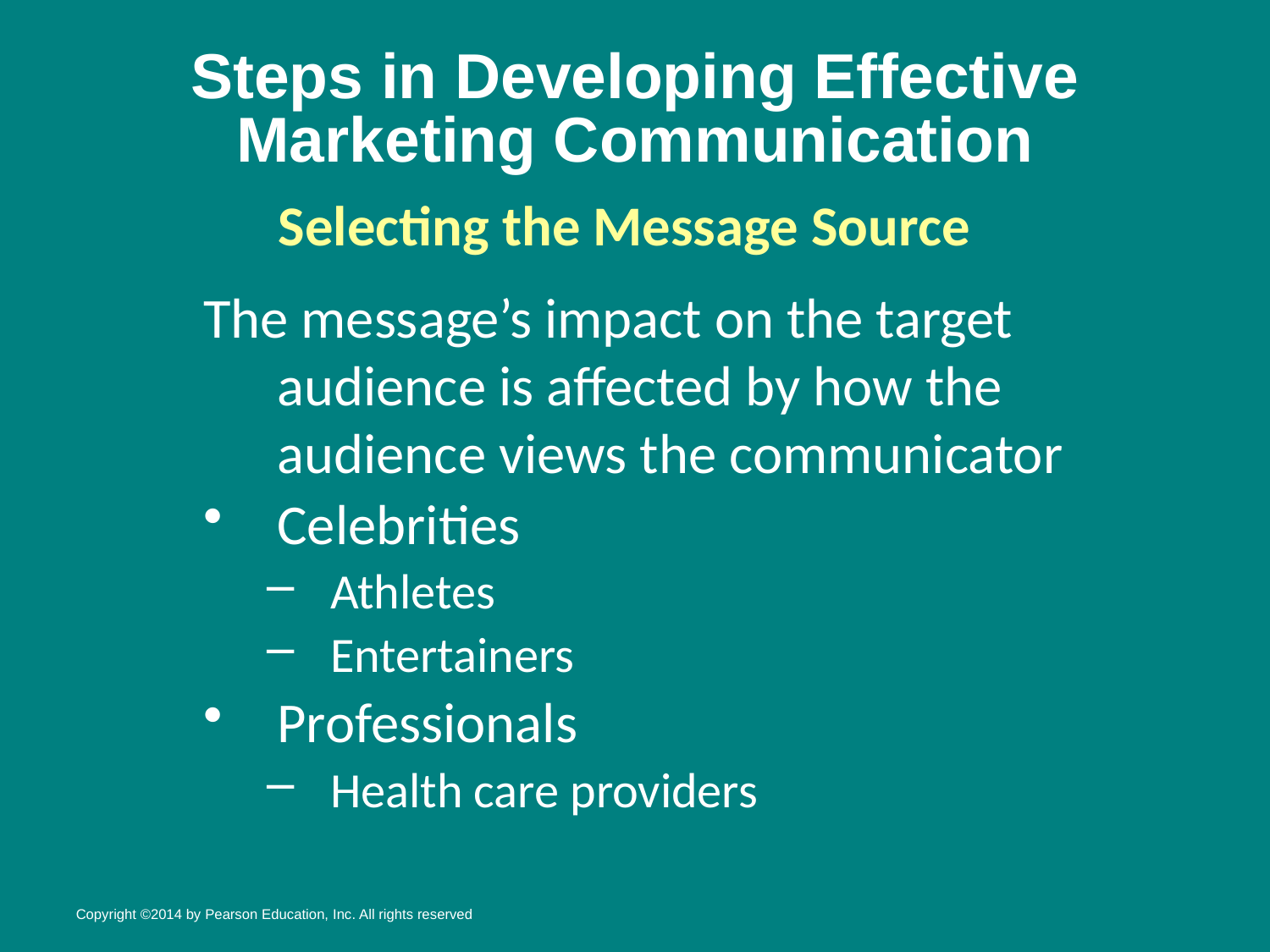

# Steps in Developing Effective Marketing Communication
Selecting the Message Source

The message’s impact on the target audience is affected by how the audience views the communicator
Celebrities
Athletes
Entertainers
Professionals
Health care providers

Copyright ©2014 by Pearson Education, Inc. All rights reserved